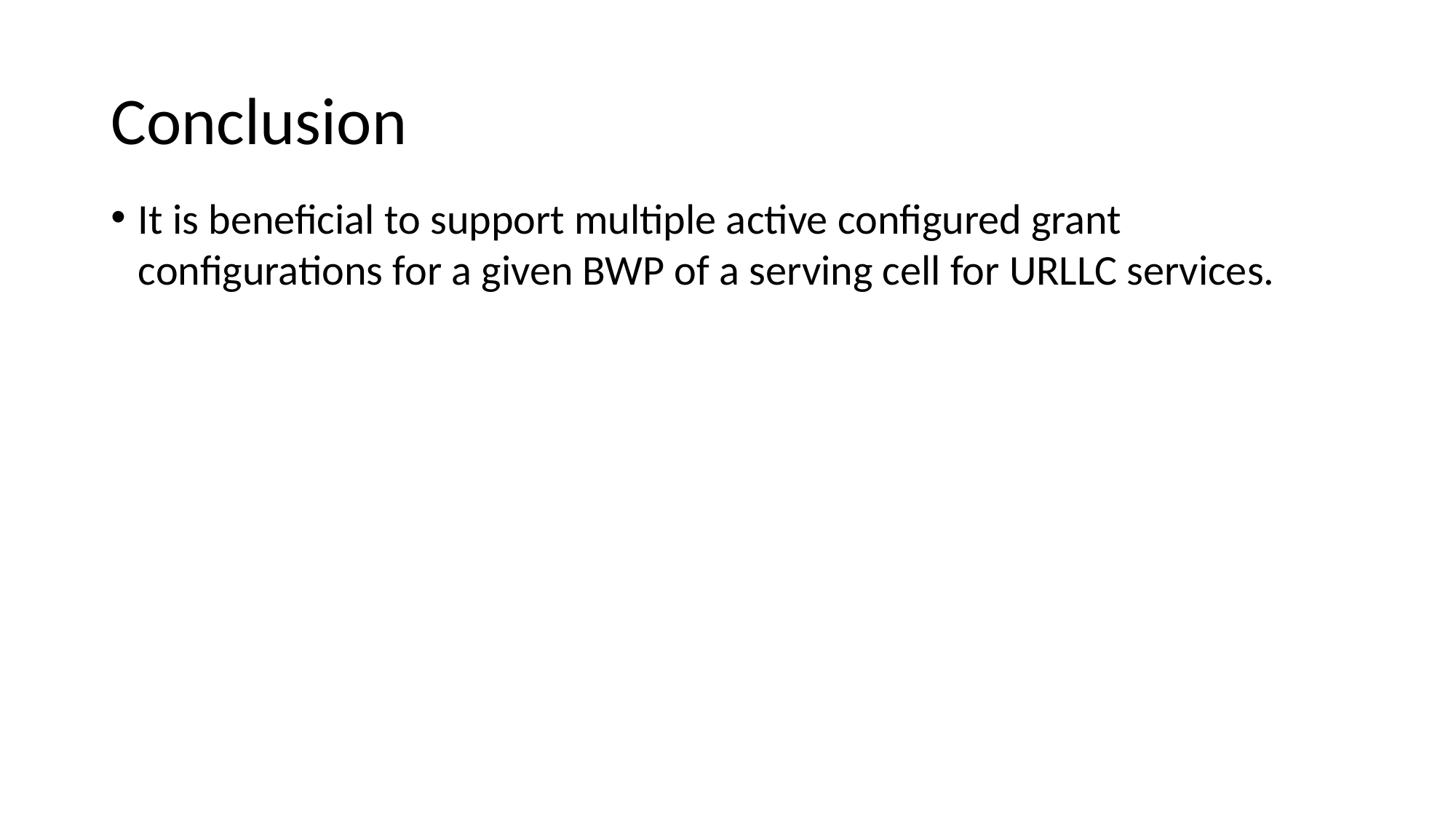

# Conclusion
It is beneficial to support multiple active configured grant configurations for a given BWP of a serving cell for URLLC services.